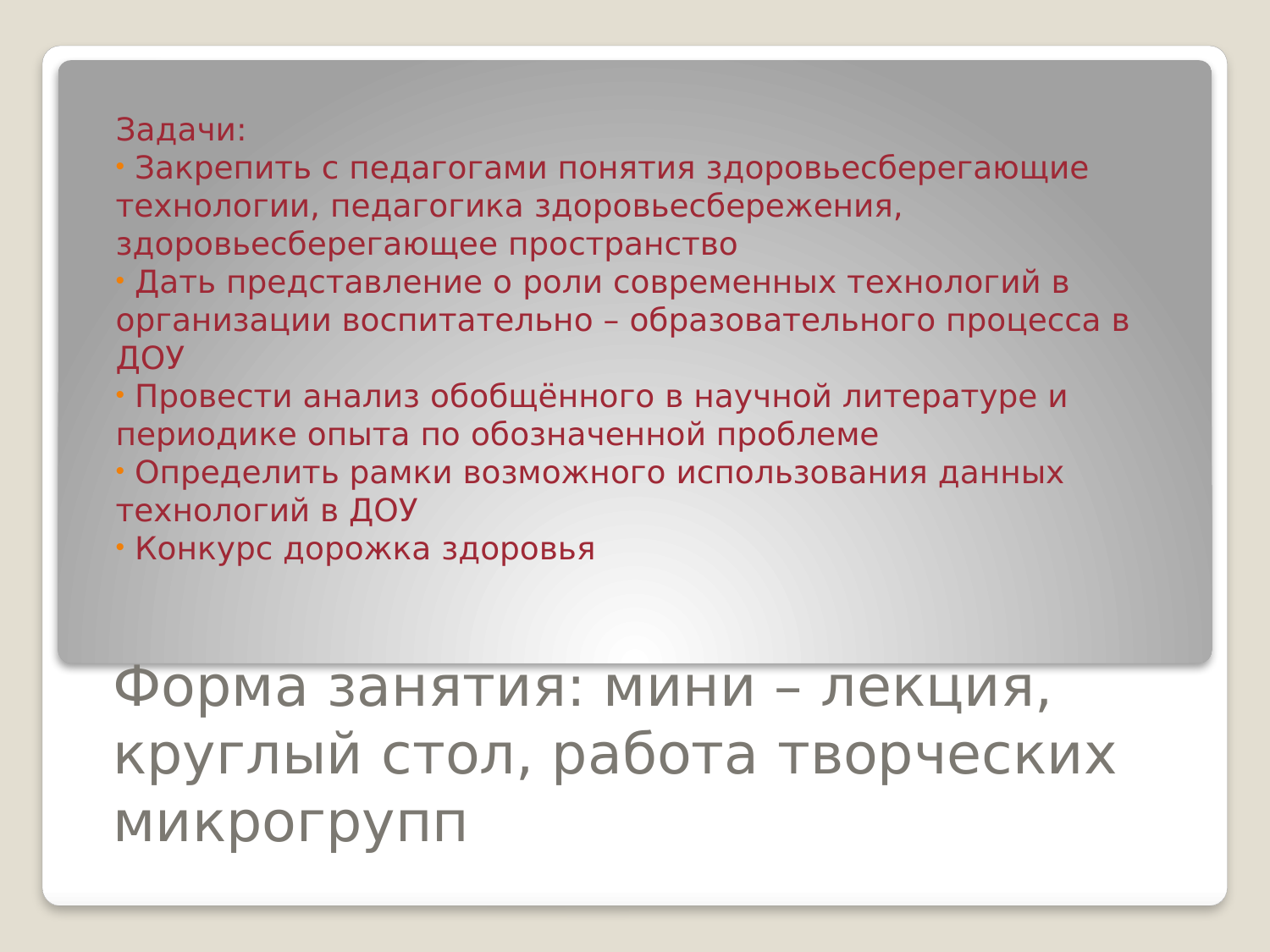

Задачи:
 Закрепить с педагогами понятия здоровьесберегающие   технологии, педагогика здоровьесбережения, здоровьесберегающее пространство
 Дать представление о роли современных технологий в организации воспитательно – образовательного процесса в ДОУ
 Провести анализ обобщённого в научной литературе и периодике опыта по обозначенной проблеме
 Определить рамки возможного использования данных технологий в ДОУ
 Конкурс дорожка здоровья
# Форма занятия: мини – лекция, круглый стол, работа творческих микрогрупп